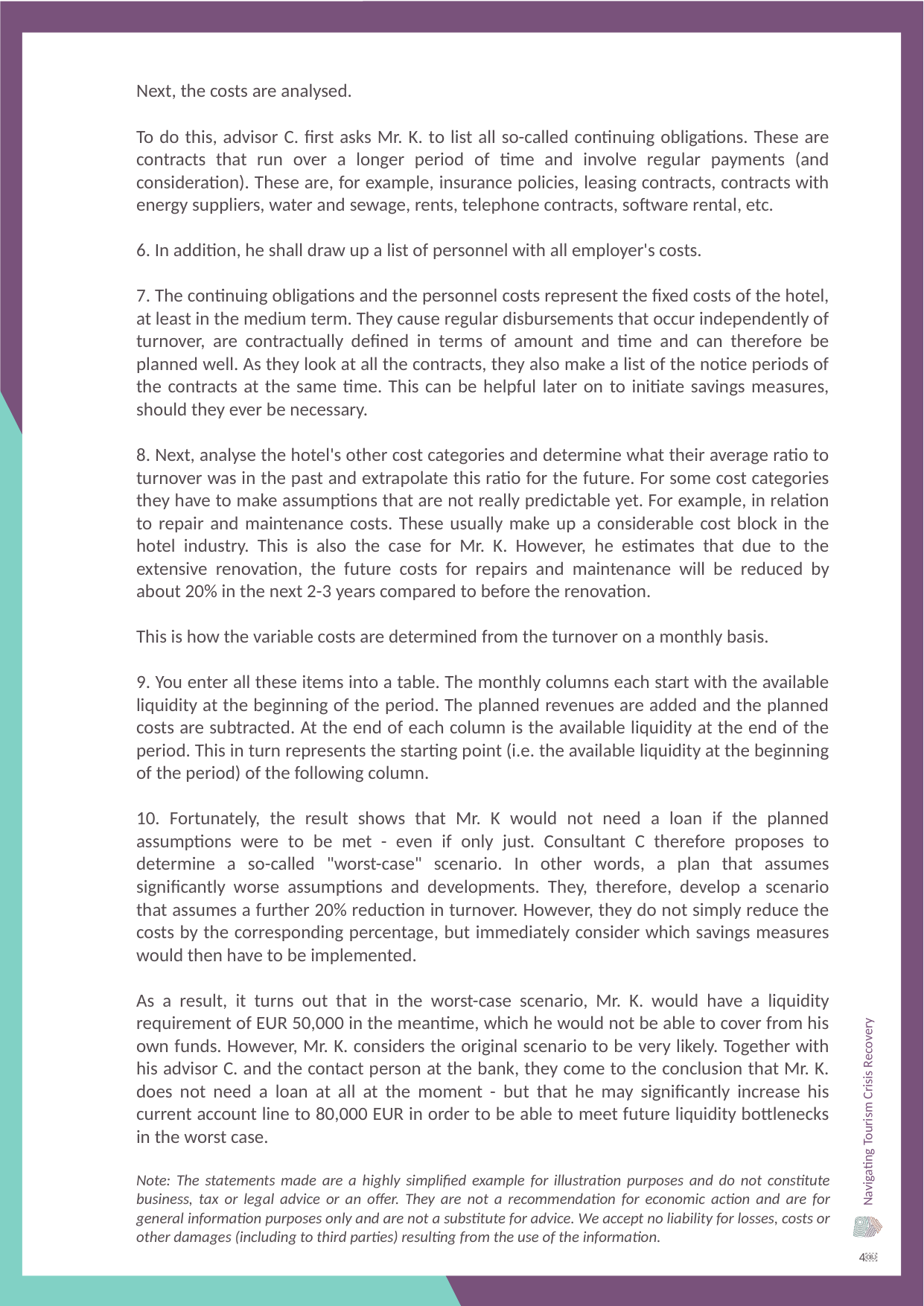

Next, the costs are analysed.

To do this, advisor C. first asks Mr. K. to list all so-called continuing obligations. These are contracts that run over a longer period of time and involve regular payments (and consideration). These are, for example, insurance policies, leasing contracts, contracts with energy suppliers, water and sewage, rents, telephone contracts, software rental, etc.

6. In addition, he shall draw up a list of personnel with all employer's costs.

7. The continuing obligations and the personnel costs represent the fixed costs of the hotel, at least in the medium term. They cause regular disbursements that occur independently of turnover, are contractually defined in terms of amount and time and can therefore be planned well. As they look at all the contracts, they also make a list of the notice periods of the contracts at the same time. This can be helpful later on to initiate savings measures, should they ever be necessary.

8. Next, analyse the hotel's other cost categories and determine what their average ratio to turnover was in the past and extrapolate this ratio for the future. For some cost categories they have to make assumptions that are not really predictable yet. For example, in relation to repair and maintenance costs. These usually make up a considerable cost block in the hotel industry. This is also the case for Mr. K. However, he estimates that due to the extensive renovation, the future costs for repairs and maintenance will be reduced by about 20% in the next 2-3 years compared to before the renovation.

This is how the variable costs are determined from the turnover on a monthly basis.

9. You enter all these items into a table. The monthly columns each start with the available liquidity at the beginning of the period. The planned revenues are added and the planned costs are subtracted. At the end of each column is the available liquidity at the end of the period. This in turn represents the starting point (i.e. the available liquidity at the beginning of the period) of the following column.

10. Fortunately, the result shows that Mr. K would not need a loan if the planned assumptions were to be met - even if only just. Consultant C therefore proposes to determine a so-called "worst-case" scenario. In other words, a plan that assumes significantly worse assumptions and developments. They, therefore, develop a scenario that assumes a further 20% reduction in turnover. However, they do not simply reduce the costs by the corresponding percentage, but immediately consider which savings measures would then have to be implemented.

As a result, it turns out that in the worst-case scenario, Mr. K. would have a liquidity requirement of EUR 50,000 in the meantime, which he would not be able to cover from his own funds. However, Mr. K. considers the original scenario to be very likely. Together with his advisor C. and the contact person at the bank, they come to the conclusion that Mr. K. does not need a loan at all at the moment - but that he may significantly increase his current account line to 80,000 EUR in order to be able to meet future liquidity bottlenecks in the worst case.

Note: The statements made are a highly simplified example for illustration purposes and do not constitute business, tax or legal advice or an offer. They are not a recommendation for economic action and are for general information purposes only and are not a substitute for advice. We accept no liability for losses, costs or other damages (including to third parties) resulting from the use of the information.